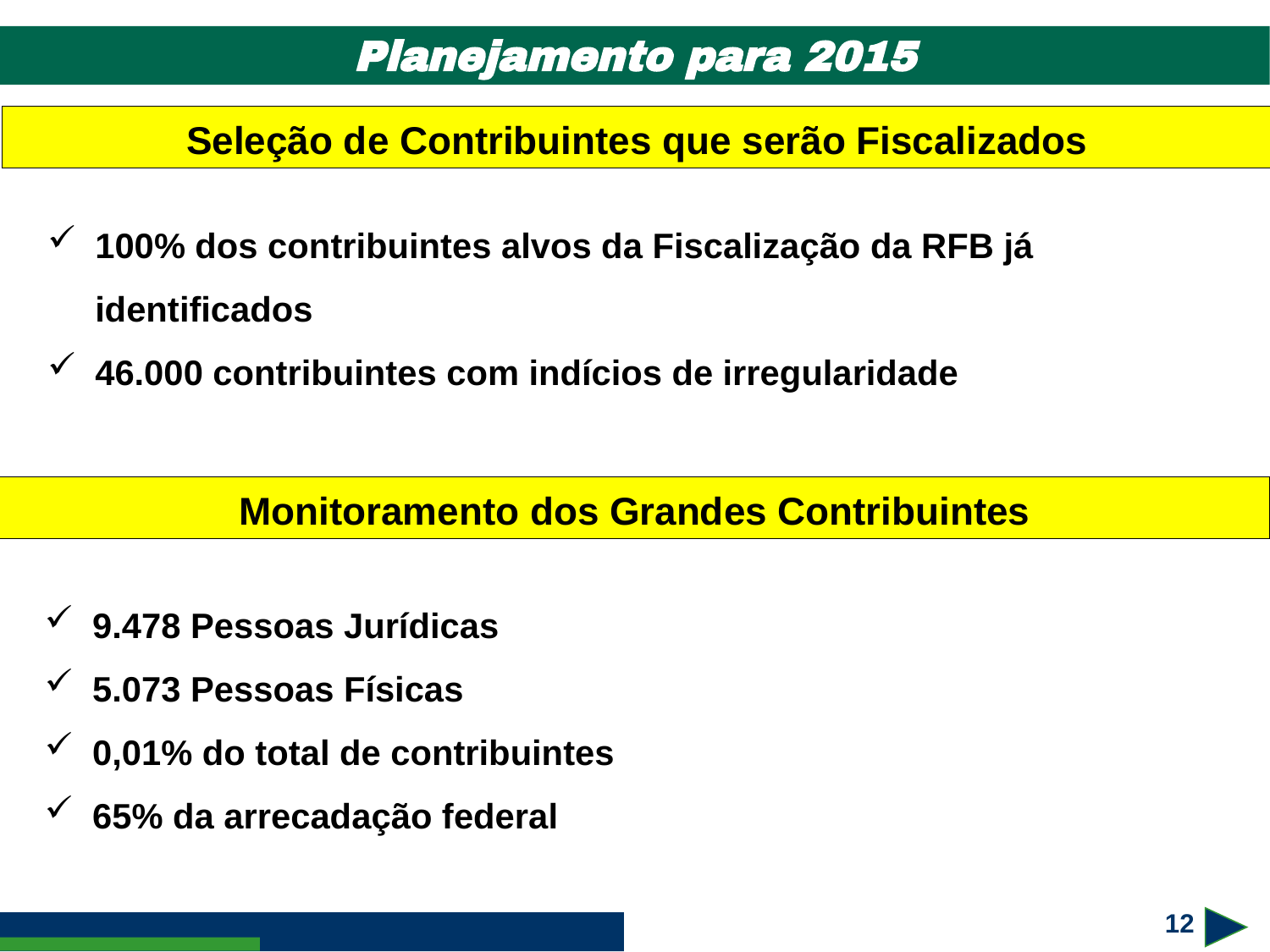

Planejamento para 2015
Seleção de Contribuintes que serão Fiscalizados
100% dos contribuintes alvos da Fiscalização da RFB já identificados
46.000 contribuintes com indícios de irregularidade
Monitoramento dos Grandes Contribuintes
9.478 Pessoas Jurídicas
5.073 Pessoas Físicas
0,01% do total de contribuintes
65% da arrecadação federal